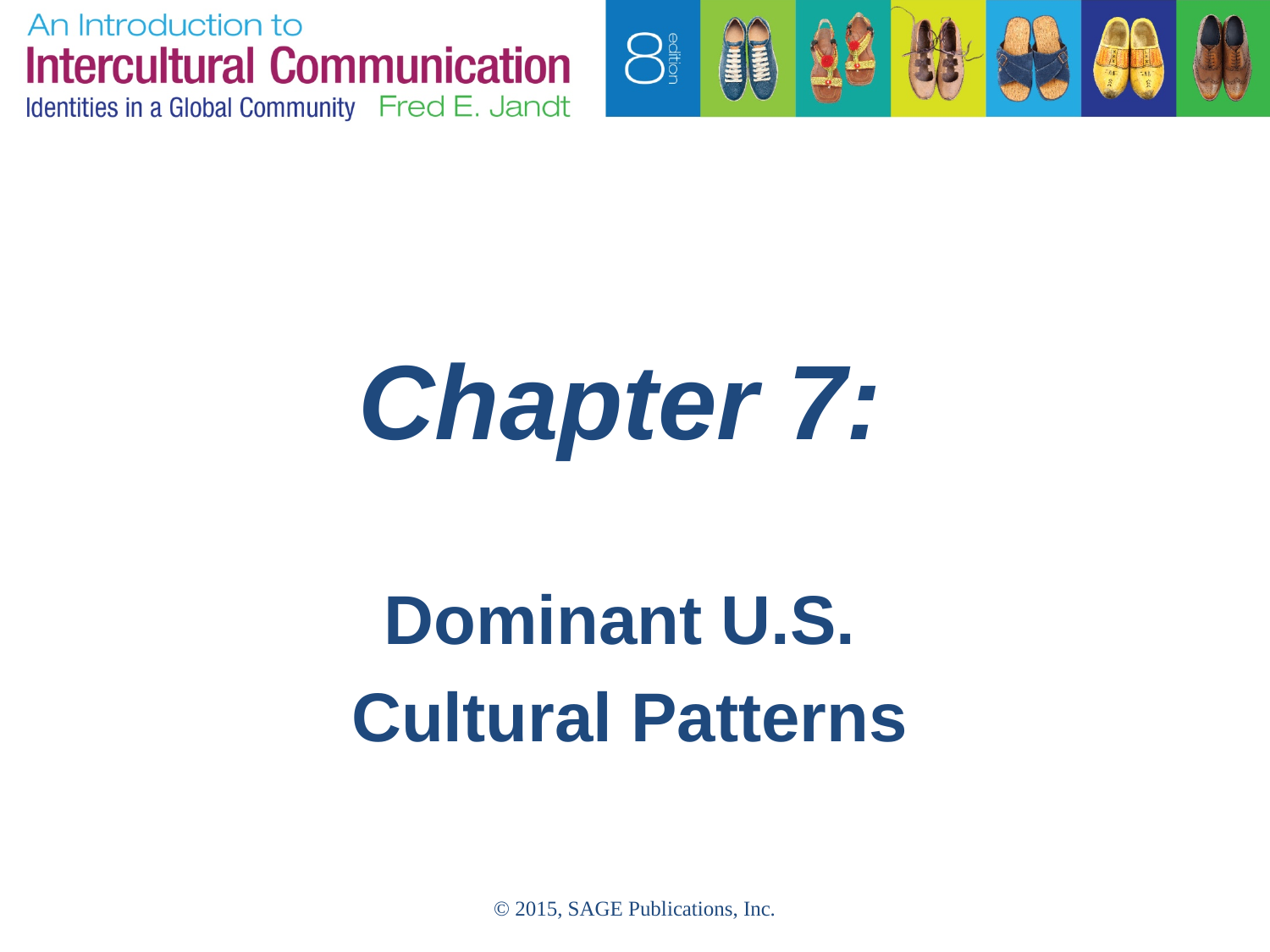

# Chapter 7:
Dominant U.S.
Cultural Patterns
© 2015, SAGE Publications, Inc.